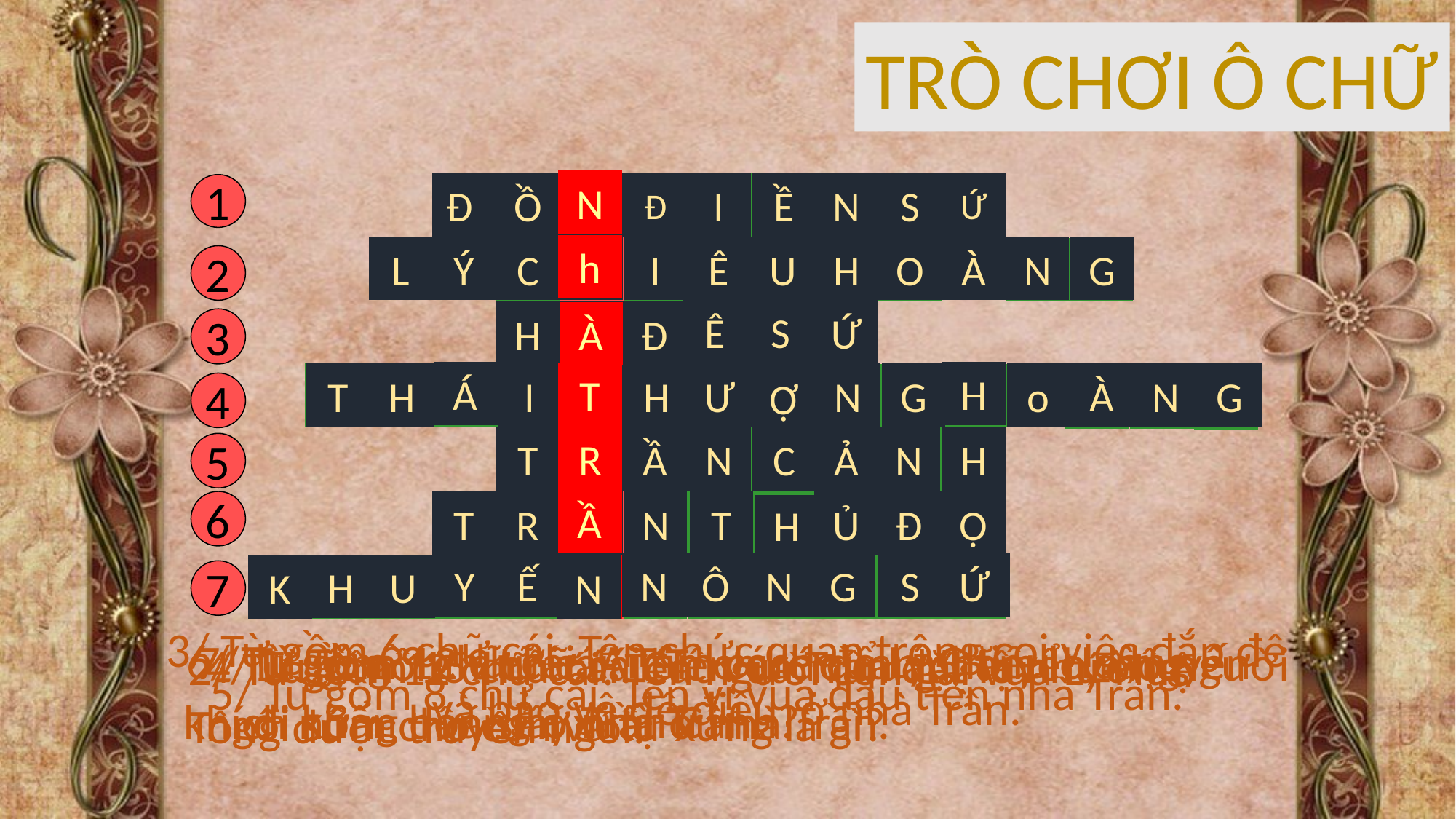

TRÒ CHƠI Ô CHỮ
N
h
À
T
R
Ầ
n

Đ
Ồ
n
Đ
I
Ề
N
S
Ứ

1

L
Ý
C
h
I
Ê
U
H
O
À
N
G

2
S
Ứ
Ê
H
À
Đ

3
Á
H
À
T
H
I
T
H
Ư
N
G
o
N
G
Ợ

4
T
R
Ầ
N
C
Ả
N
H

5
6

T
R
Ầ
N
T
Ủ
Đ
Ộ
H

Y
Ế
N
Ô
N
G
S
Ứ
H
U
N
K

7
3/ Từ gồm 6 chữ cái. Tên chức quan trông coi việc đắp đê và bảo vệ đê điều  ở nhà Trần.
1/ Từ gồm 9 chữ cái. Tên chức quan, tuyển mộ người đi khẩn hoang ở nhà Trần.
2/ Từ gồm 12 chữ cái. Tên người con gái vua Lý Huệ Tông được truyền ngôi.
 7/ Từ gồm 12 chữ cái. Tên chức quan chăm lo, khuyến khích nông dân sản xuất ở nhà Trần.
4/ Từ gồm 15 chữ cái. Các vua Trần đặt lệ nhường ngôi sớm cho con và tự xưng là gì?
     5/ Từ gồm 8 chữ cái. Tên vị vua đầu tiên nhà Trần.
     6/ Từ gồm 9 chữ cái. Ai tìm cách để Lý Chiêu Hoàng lấy Trần Cảnh?
Nguồn tham khảo: Baigiangviolet